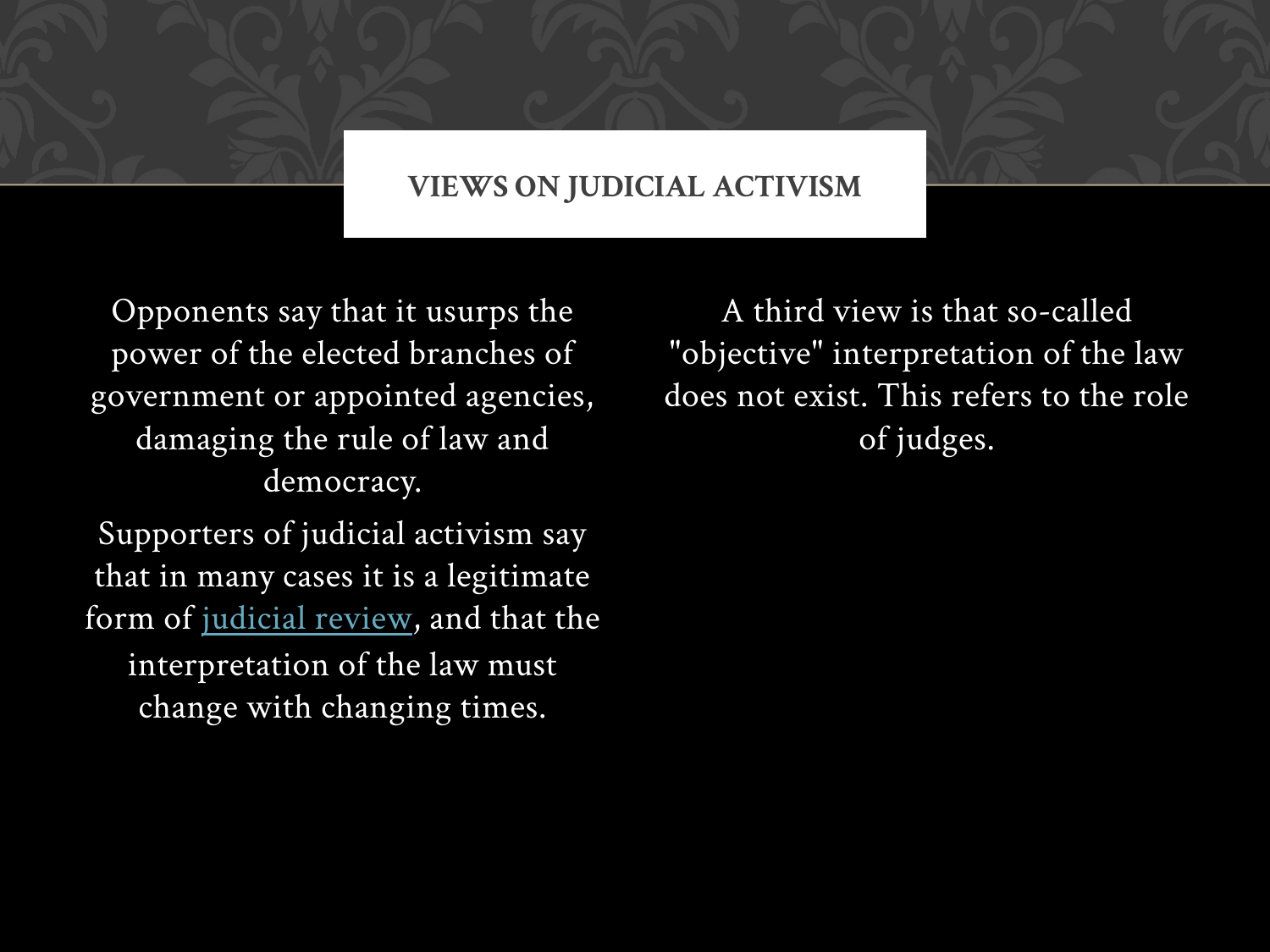

# Views on judicial activism
Opponents say that it usurps the power of the elected branches of government or appointed agencies, damaging the rule of law and democracy.
Supporters of judicial activism say that in many cases it is a legitimate form of judicial review, and that the interpretation of the law must change with changing times.

A third view is that so-called "objective" interpretation of the law does not exist. This refers to the role of judges.